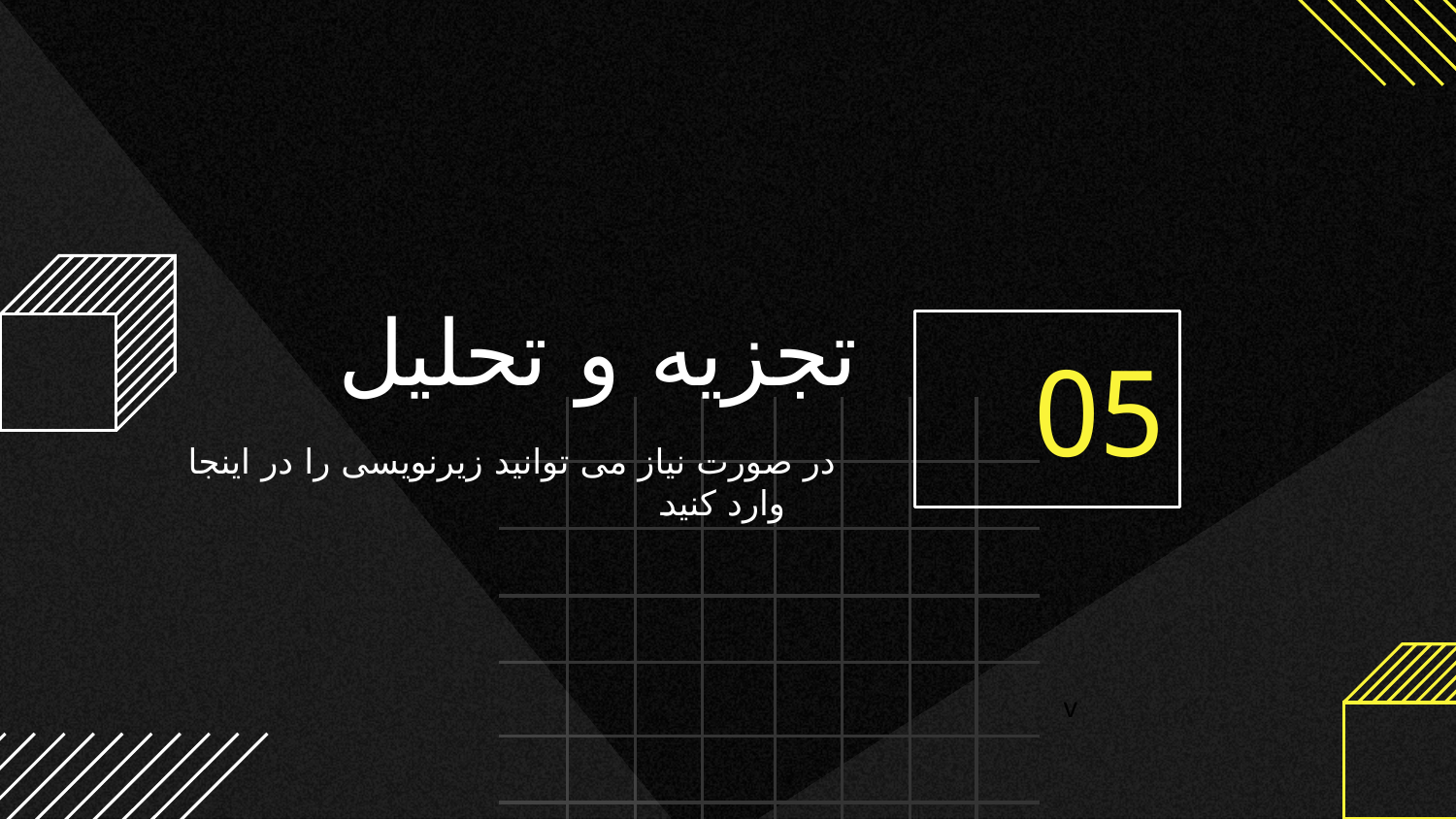

# تجزیه و تحلیل
05
در صورت نیاز می توانید زیرنویسی را در اینجا وارد کنید